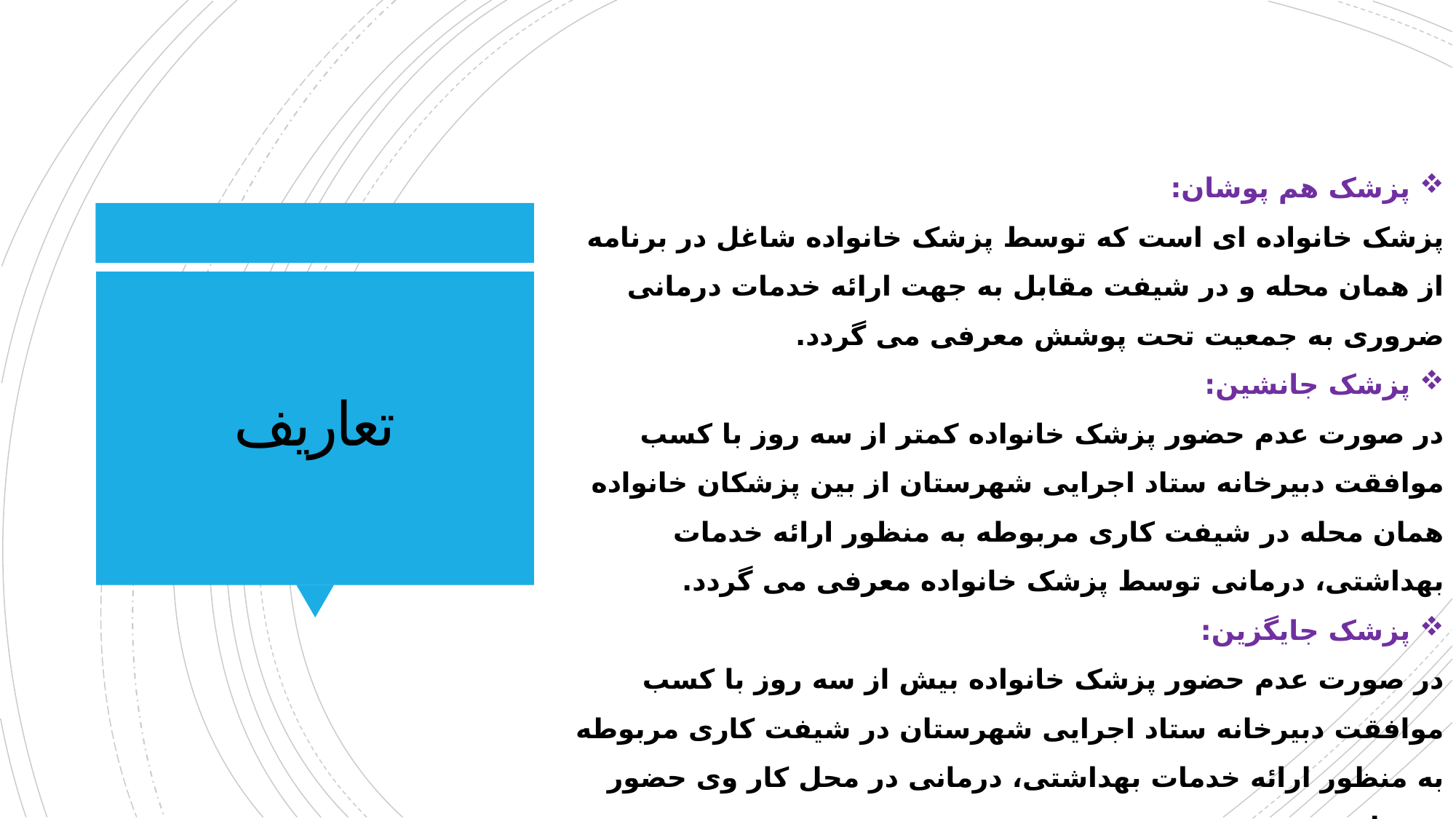

پزشک هم پوشان:
پزشک خانواده ای است که توسط پزشک خانواده شاغل در برنامه از همان محله و در شیفت مقابل به جهت ارائه خدمات درمانی ضروری به جمعیت تحت پوشش معرفی می گردد.
پزشک جانشین:
در صورت عدم حضور پزشک خانواده کمتر از سه روز با کسب موافقت دبیرخانه ستاد اجرایی شهرستان از بین پزشکان خانواده همان محله در شیفت کاری مربوطه به منظور ارائه خدمات بهداشتی، درمانی توسط پزشک خانواده معرفی می گردد.
پزشک جایگزین:
در صورت عدم حضور پزشک خانواده بیش از سه روز با کسب موافقت دبیرخانه ستاد اجرایی شهرستان در شیفت کاری مربوطه به منظور ارائه خدمات بهداشتی، درمانی در محل کار وی حضور می یابد.
# تعاریف